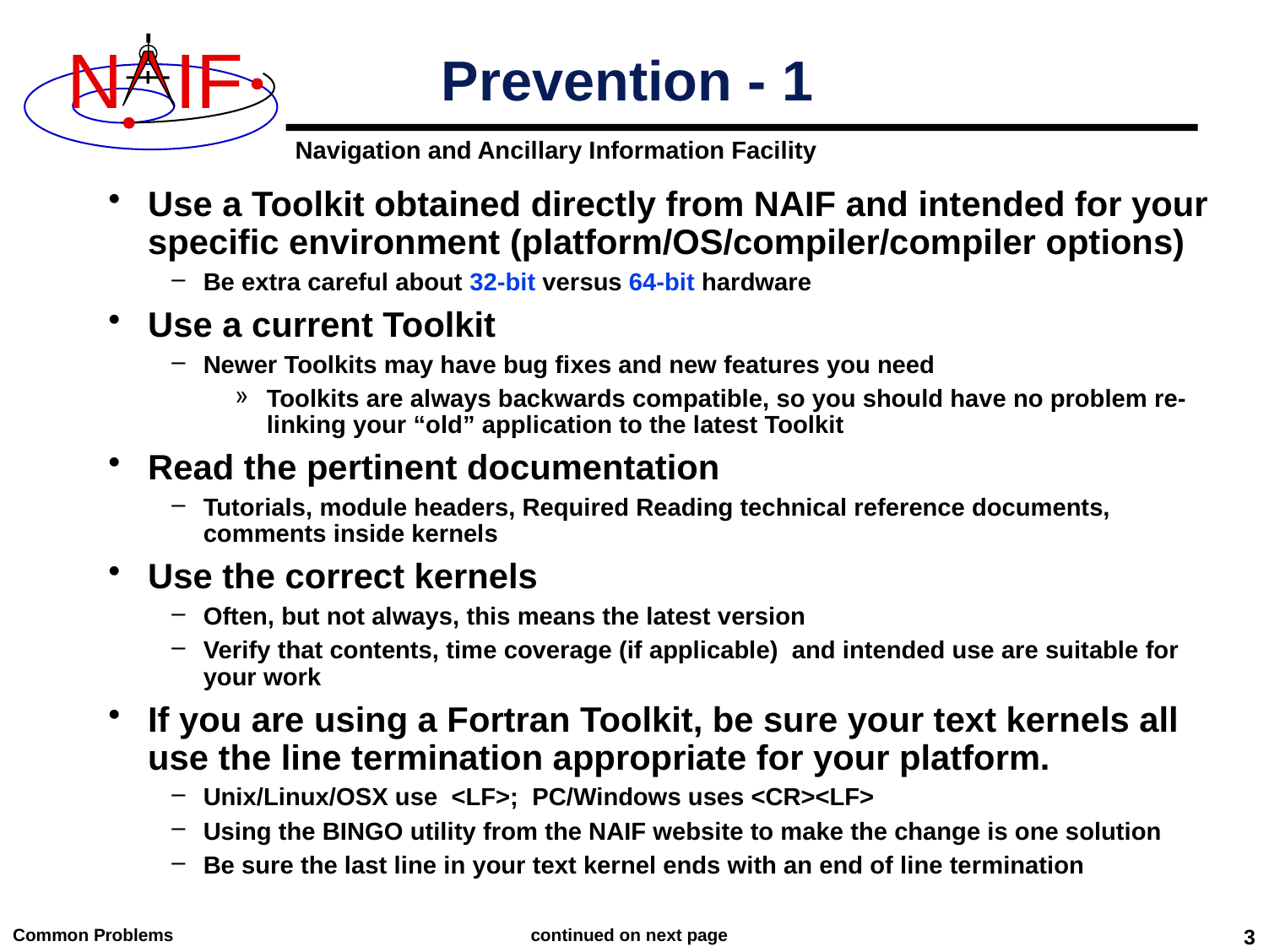

# Prevention - 1
Use a Toolkit obtained directly from NAIF and intended for your specific environment (platform/OS/compiler/compiler options)
Be extra careful about 32-bit versus 64-bit hardware
Use a current Toolkit
Newer Toolkits may have bug fixes and new features you need
Toolkits are always backwards compatible, so you should have no problem re-linking your “old” application to the latest Toolkit
Read the pertinent documentation
Tutorials, module headers, Required Reading technical reference documents, comments inside kernels
Use the correct kernels
Often, but not always, this means the latest version
Verify that contents, time coverage (if applicable)  and intended use are suitable for your work
If you are using a Fortran Toolkit, be sure your text kernels all use the line termination appropriate for your platform.
Unix/Linux/OSX use  <LF>;  PC/Windows uses <CR><LF>
Using the BINGO utility from the NAIF website to make the change is one solution
Be sure the last line in your text kernel ends with an end of line termination

continued on next page
Common Problems
3